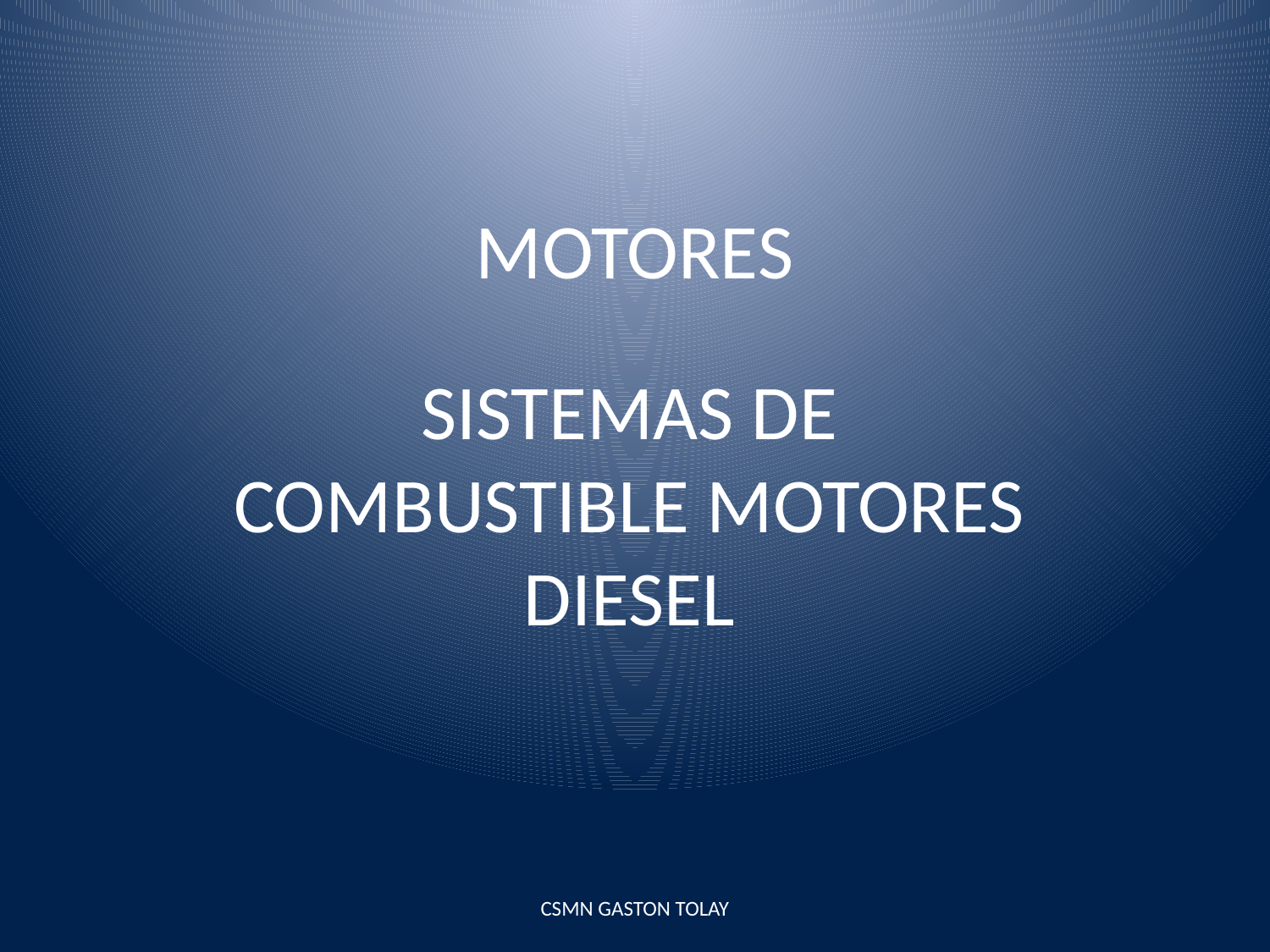

# MOTORES
SISTEMAS DE COMBUSTIBLE MOTORES DIESEL
CSMN GASTON TOLAY